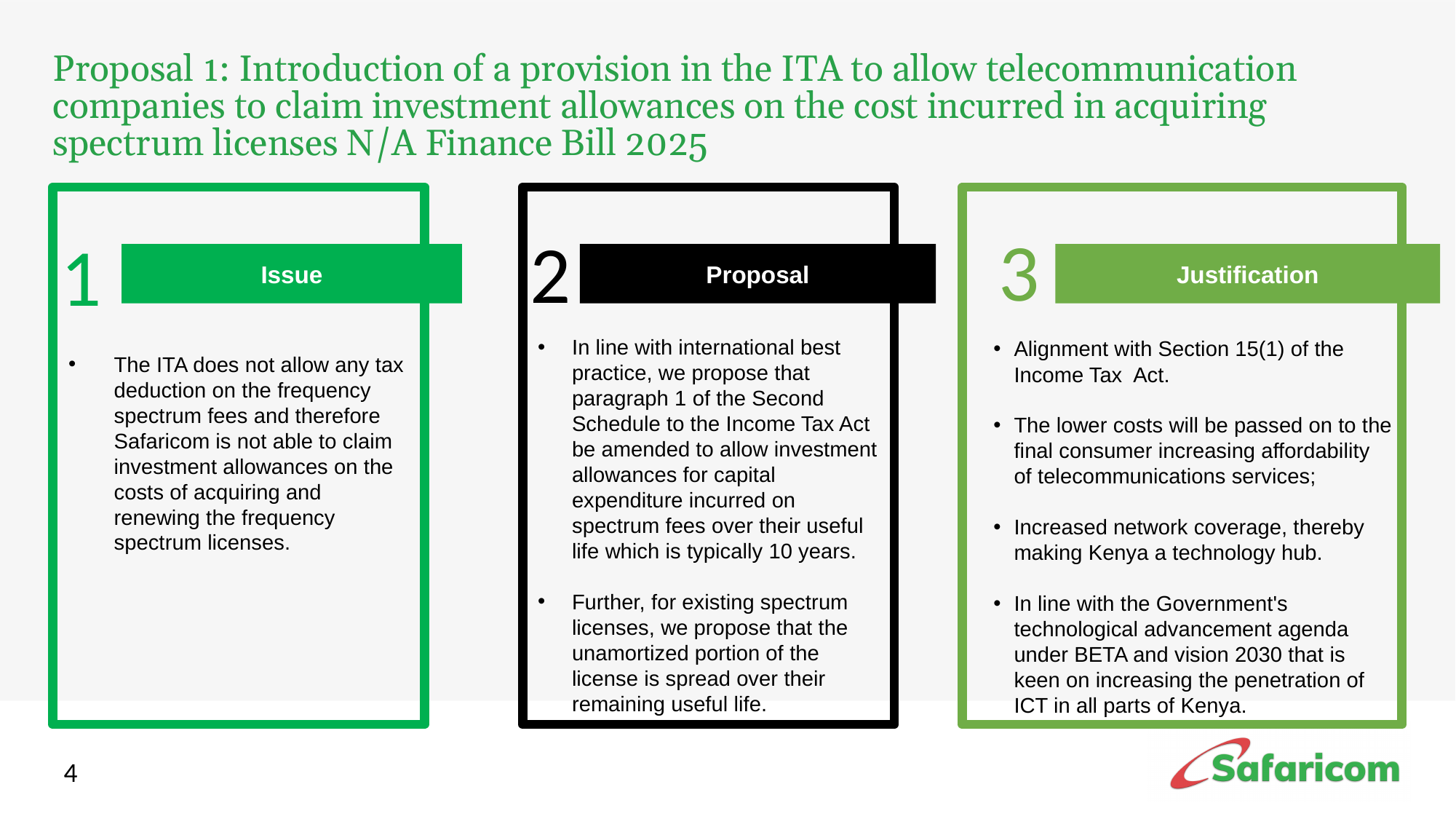

# Proposal 1: Introduction of a provision in the ITA to allow telecommunication companies to claim investment allowances on the cost incurred in acquiring spectrum licenses N/A Finance Bill 2025

3
2
1
Justification
Issue
Proposal

In line with international best practice, we propose that paragraph 1 of the Second Schedule to the Income Tax Act be amended to allow investment allowances for capital expenditure incurred on spectrum fees over their useful life which is typically 10 years.

Further, for existing spectrum licenses, we propose that the unamortized portion of the license is spread over their remaining useful life.

The ITA does not allow any tax deduction on the frequency spectrum fees and therefore Safaricom is not able to claim investment allowances on the costs of acquiring and renewing the frequency spectrum licenses.

Alignment with Section 15(1) of the Income Tax  Act.

The lower costs will be passed on to the final consumer increasing affordability of telecommunications services;

Increased network coverage, thereby making Kenya a technology hub.

In line with the Government's technological advancement agenda under BETA and vision 2030 that is keen on increasing the penetration of ICT in all parts of Kenya.

4